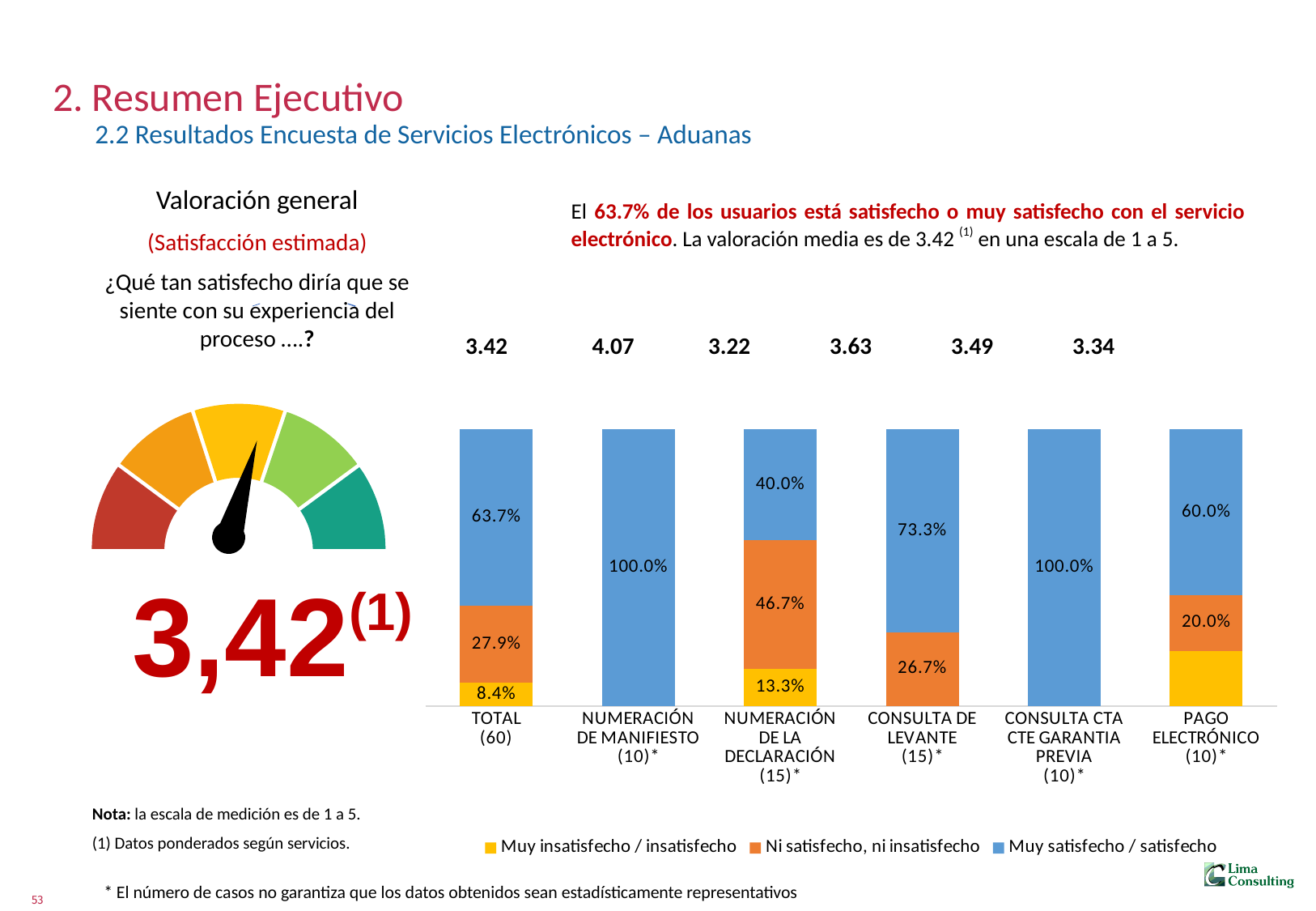

# 2. Resumen Ejecutivo 2.2 Resultados Encuesta de Servicios Electrónicos – Aduanas
Valoración general
(Satisfacción estimada)
¿Qué tan satisfecho diría que se siente con su experiencia del proceso ….?
El 63.7% de los usuarios está satisfecho o muy satisfecho con el servicio electrónico. La valoración media es de 3.42 (1) en una escala de 1 a 5.

3.42	 4.07	3.22	3.63	3.49	3.34

### Chart

| Category | Muy insatisfecho / insatisfecho | Ni satisfecho, ni insatisfecho | Muy satisfecho / satisfecho |
|---|---|---|---|
| TOTAL
(60) | 0.0840130828043518 | 0.27903488286446626 | 0.636952034331182 |
| NUMERACIÓN DE MANIFIESTO
(10)* | 0.0 | 0.0 | 1.0 |
| NUMERACIÓN DE LA DECLARACIÓN (15)* | 0.13333333333333333 | 0.4666666666666667 | 0.4 |
| CONSULTA DE LEVANTE
(15)* | 0.0 | 0.26666666666666666 | 0.7333333333333333 |
| CONSULTA CTA CTE GARANTIA PREVIA
(10)* | 0.0 | 0.0 | 1.0 |
| PAGO ELECTRÓNICO
(10)* | 0.2 | 0.2 | 0.6000000000000001 |
3,42(1)
Nota: la escala de medición es de 1 a 5.
(1) Datos ponderados según servicios.
* El número de casos no garantiza que los datos obtenidos sean estadísticamente representativos